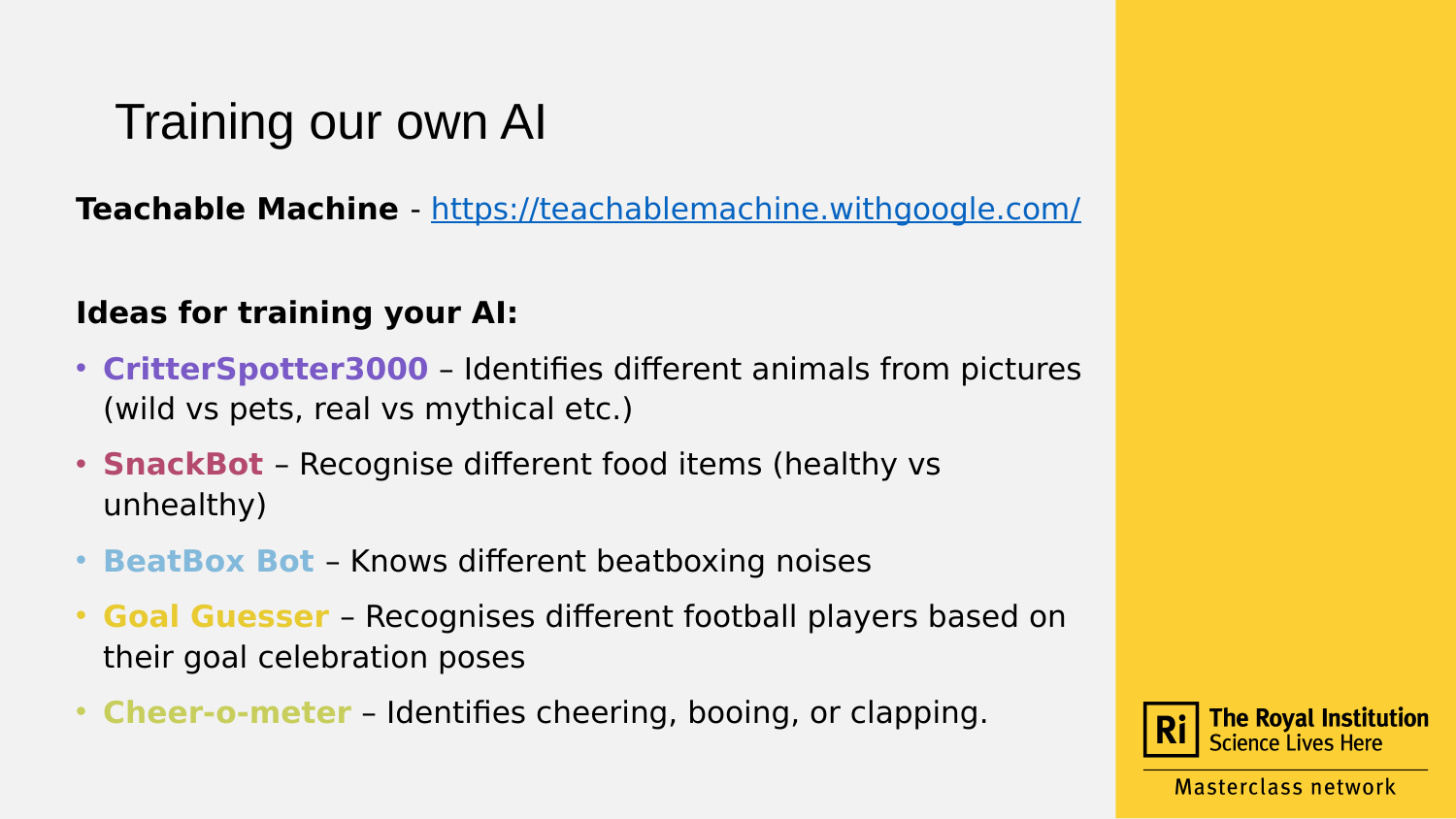

# Training our own AI
Teachable Machine - https://teachablemachine.withgoogle.com/

Ideas for training your AI:
CritterSpotter3000 – Identifies different animals from pictures (wild vs pets, real vs mythical etc.)
SnackBot – Recognise different food items (healthy vs unhealthy)
BeatBox Bot – Knows different beatboxing noises
Goal Guesser – Recognises different football players based on their goal celebration poses
Cheer-o-meter – Identifies cheering, booing, or clapping.